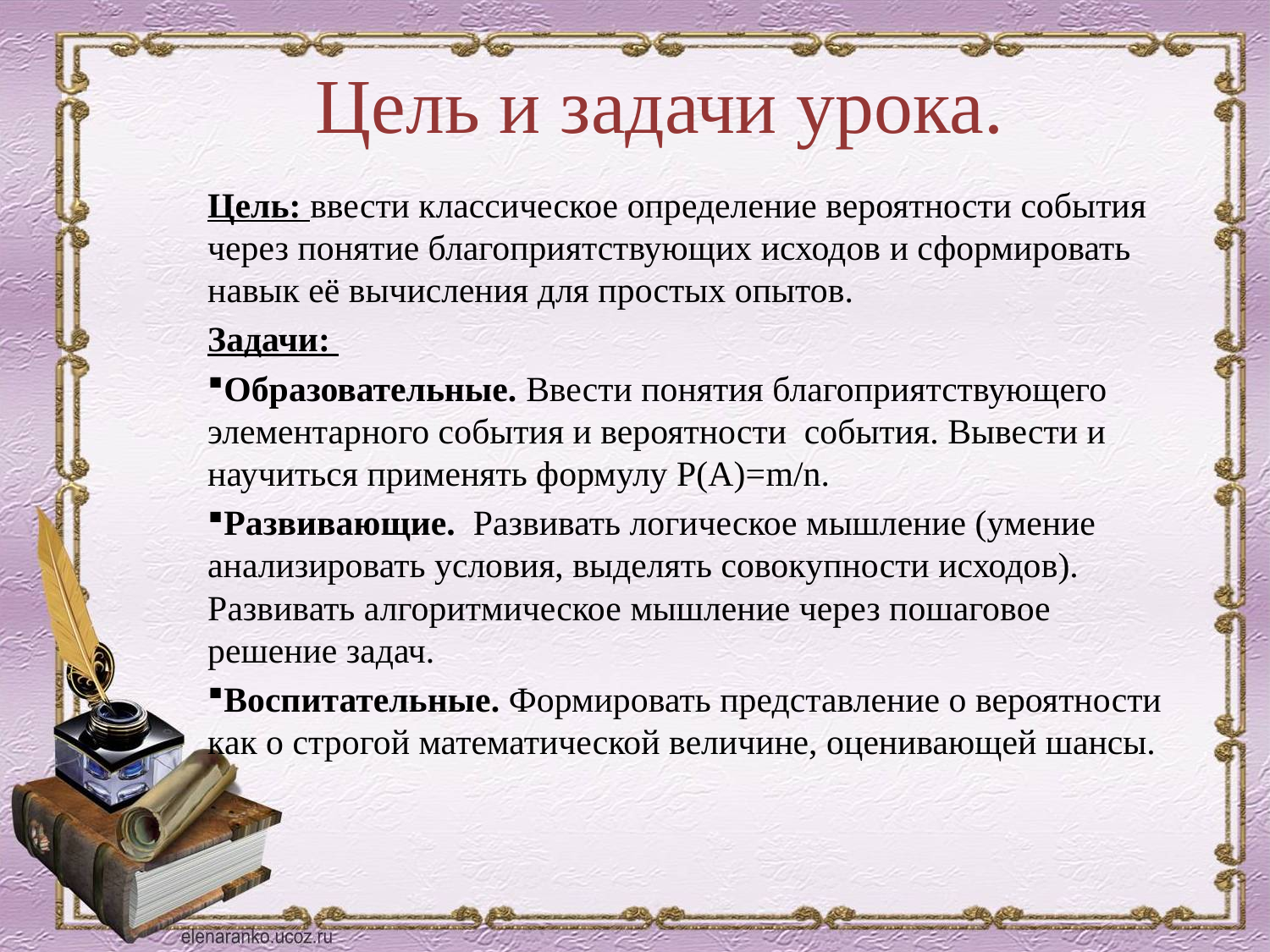

# Цель и задачи урока.
Цель: ввести классическое определение вероятности события через понятие благоприятствующих исходов и сформировать навык её вычисления для простых опытов.
Задачи:
Образовательные. Ввести понятия благоприятствующего элементарного события и вероятности  события. Вывести и научиться применять формулу Р(А)=m/n.
Развивающие.  Развивать логическое мышление (умение анализировать условия, выделять совокупности исходов). Развивать алгоритмическое мышление через пошаговое решение задач.
Воспитательные. Формировать представление о вероятности как о строгой математической величине, оценивающей шансы.